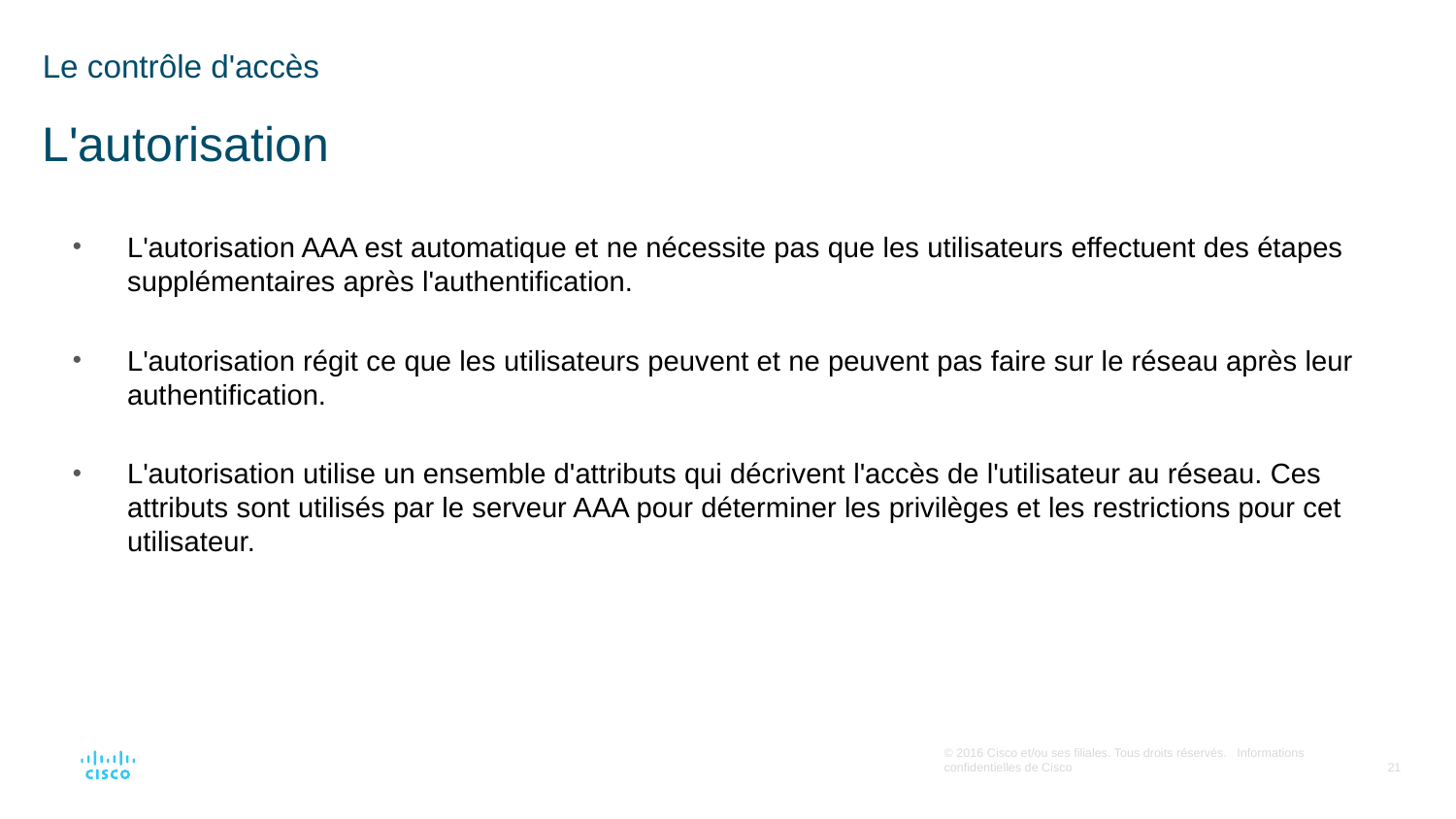

# Le contrôle d'accès L'autorisation
L'autorisation AAA est automatique et ne nécessite pas que les utilisateurs effectuent des étapes supplémentaires après l'authentification.

L'autorisation régit ce que les utilisateurs peuvent et ne peuvent pas faire sur le réseau après leur authentification.

L'autorisation utilise un ensemble d'attributs qui décrivent l'accès de l'utilisateur au réseau. Ces attributs sont utilisés par le serveur AAA pour déterminer les privilèges et les restrictions pour cet utilisateur.